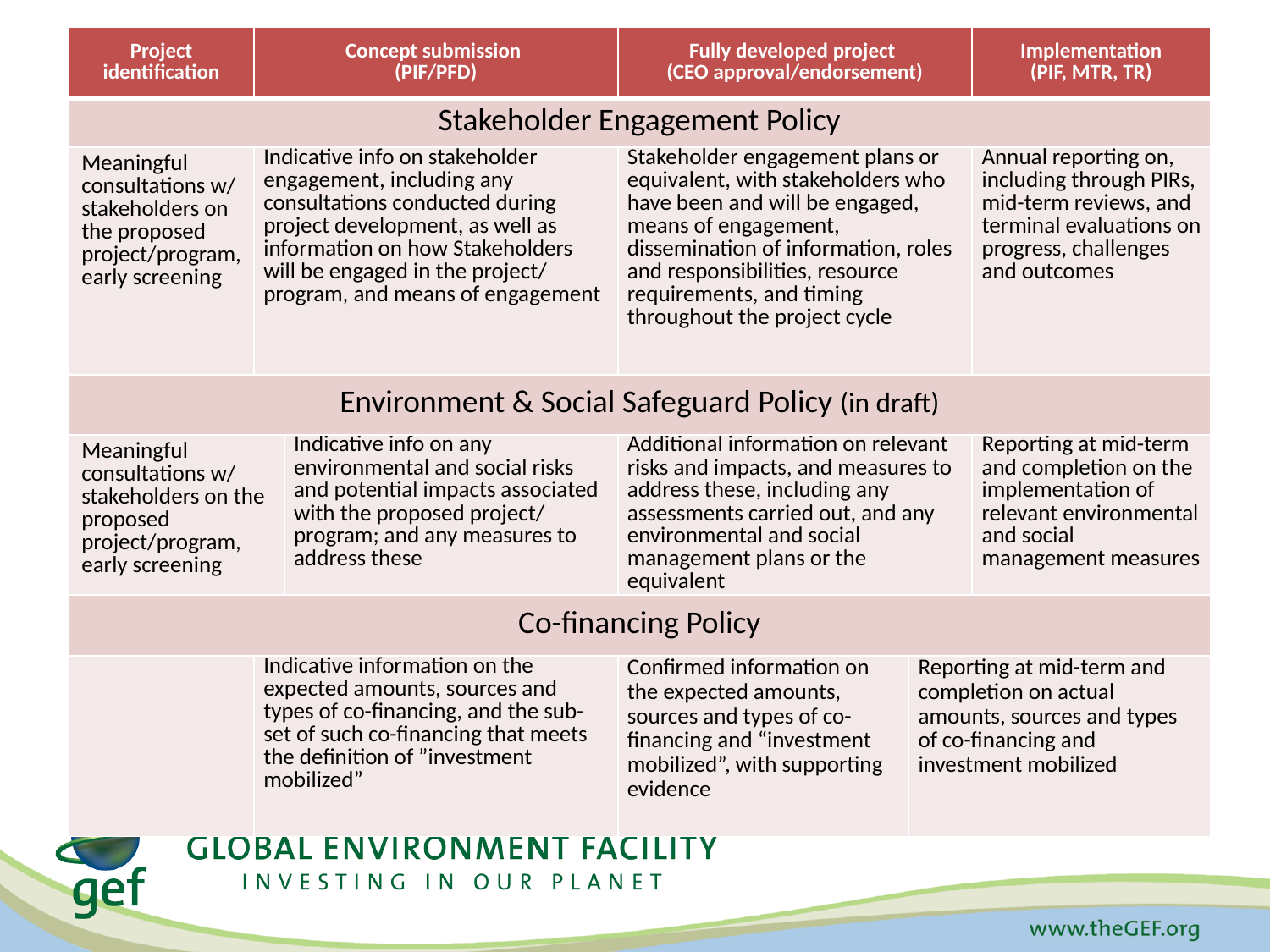

| Project identification | Concept submission (PIF/PFD) |  | Fully developed project (CEO approval/endorsement) |  | Implementation (PIF, MTR, TR) |
| --- | --- | --- | --- | --- | --- |
| Stakeholder Engagement Policy |  |  |  |  |  |
| Meaningful consultations w/ stakeholders on the proposed project/program, early screening | Indicative info on stakeholder engagement, including any consultations conducted during project development, as well as information on how Stakeholders will be engaged in the project/ program, and means of engagement |  | Stakeholder engagement plans or equivalent, with stakeholders who have been and will be engaged, means of engagement, dissemination of information, roles and responsibilities, resource requirements, and timing throughout the project cycle |  | Annual reporting on, including through PIRs, mid-term reviews, and terminal evaluations on progress, challenges and outcomes |
| Environment & Social Safeguard Policy (in draft) |  |  |  |  |  |
| Meaningful consultations w/ stakeholders on the proposed project/program, early screening | Indicative info on any environmental and social risks and potential impacts associated with the proposed project/ program; and any measures to address these | Indicative info on any environmental and social risks and potential impacts associated with the proposed project/ program; and any measures to address these | Additional information on relevant risks and impacts, and measures to address these, including any assessments carried out, and any environmental and social management plans or the equivalent |  | Reporting at mid-term and completion on the implementation of relevant environmental and social management measures |
| Co-financing Policy |  |  |  |  |  |
|  | Indicative information on the expected amounts, sources and types of co-financing, and the sub-set of such co-financing that meets the definition of ”investment mobilized” |  | Confirmed information on the expected amounts, sources and types of co-financing and “investment mobilized”, with supporting evidence | Reporting at mid-term and completion on actual amounts, sources and types of co-financing and investment mobilized |  |